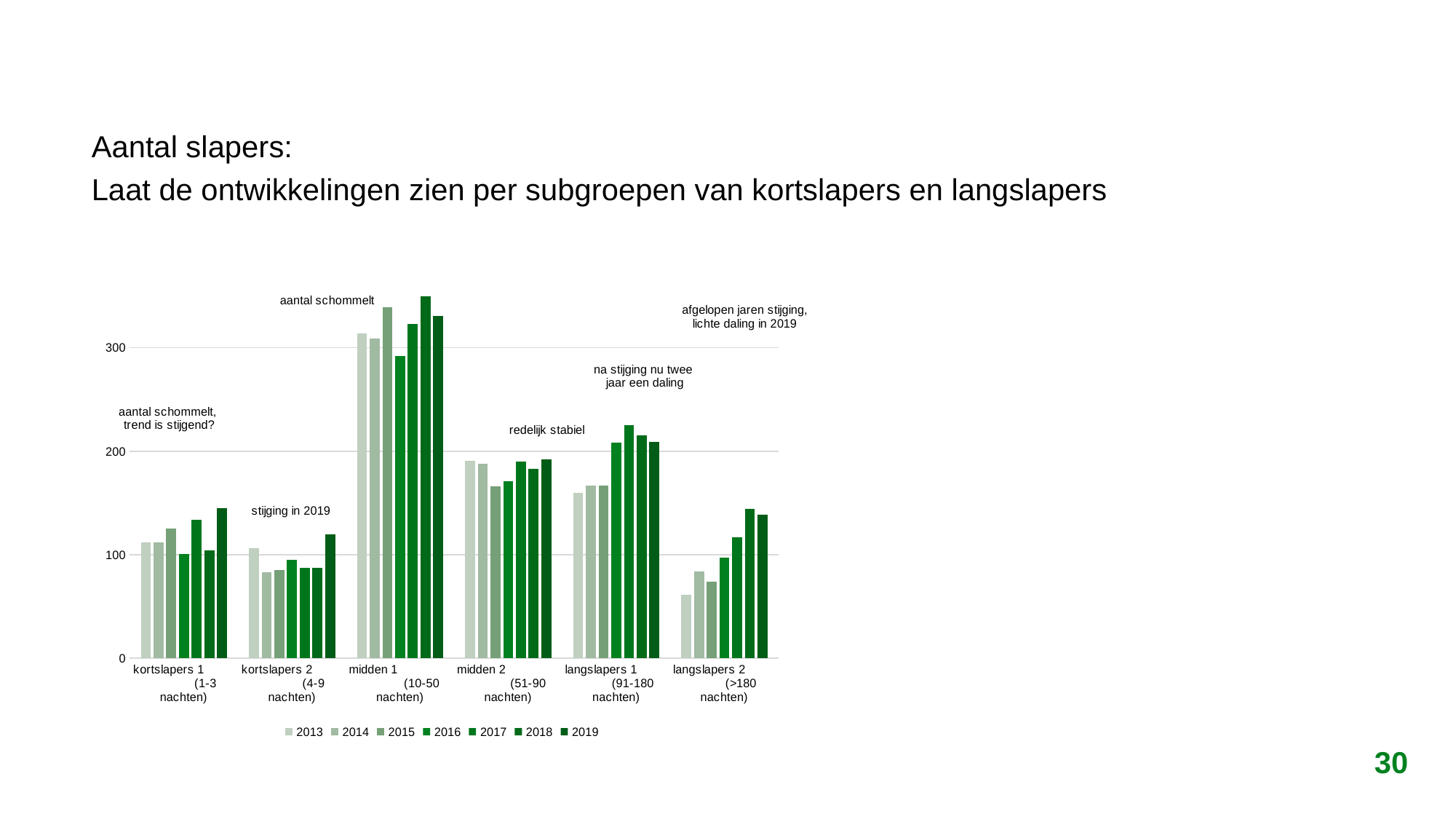

Aantal slapers:
Laat de ontwikkelingen zien per subgroepen van kortslapers en langslapers

### Chart

| Category | 2013 | 2014 | 2015 | 2016 | 2017 | 2018 | 2019 |
|---|---|---|---|---|---|---|---|
| kortslapers 1                       (1-3 nachten) | 112.0 | 112.0 | 125.0 | 101.0 | 134.0 | 104.0 | 145.0 |
| kortslapers 2                       (4-9 nachten) | 106.0 | 83.0 | 85.0 | 95.0 | 87.0 | 87.0 | 120.0 |
| midden 1                              (10-50 nachten) | 314.0 | 309.0 | 339.0 | 292.0 | 323.0 | 351.0 | 331.0 |
| midden 2                             (51-90 nachten) | 191.0 | 188.0 | 166.0 | 171.0 | 190.0 | 183.0 | 192.0 |
| langslapers 1                    (91-180 nachten) | 160.0 | 167.0 | 167.0 | 208.0 | 225.0 | 215.0 | 209.0 |
| langslapers 2                    (>180 nachten) | 61.0 | 84.0 | 74.0 | 97.0 | 117.0 | 144.0 | 139.0 |
30